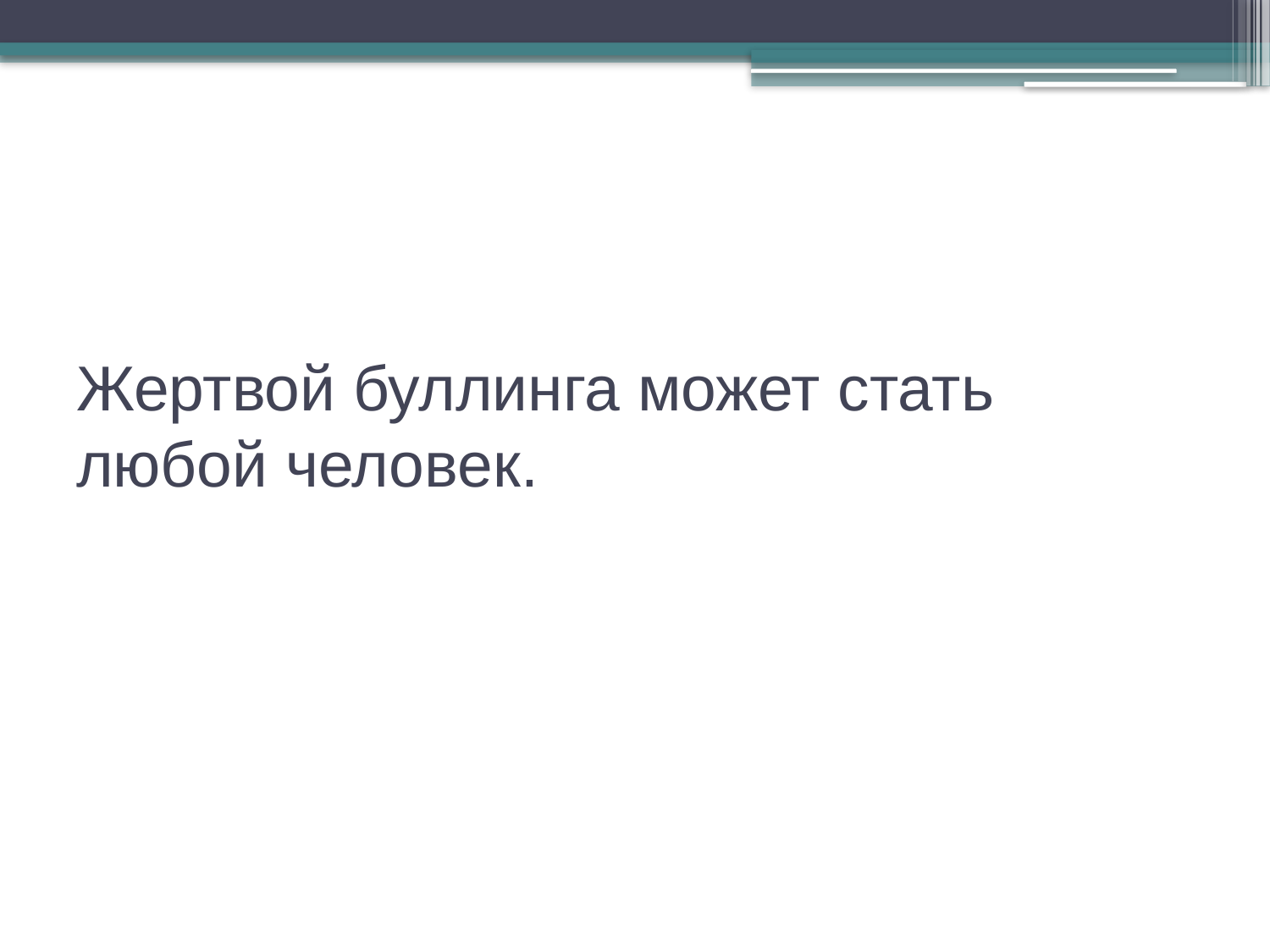

# Жертвой буллинга может стать любой человек.